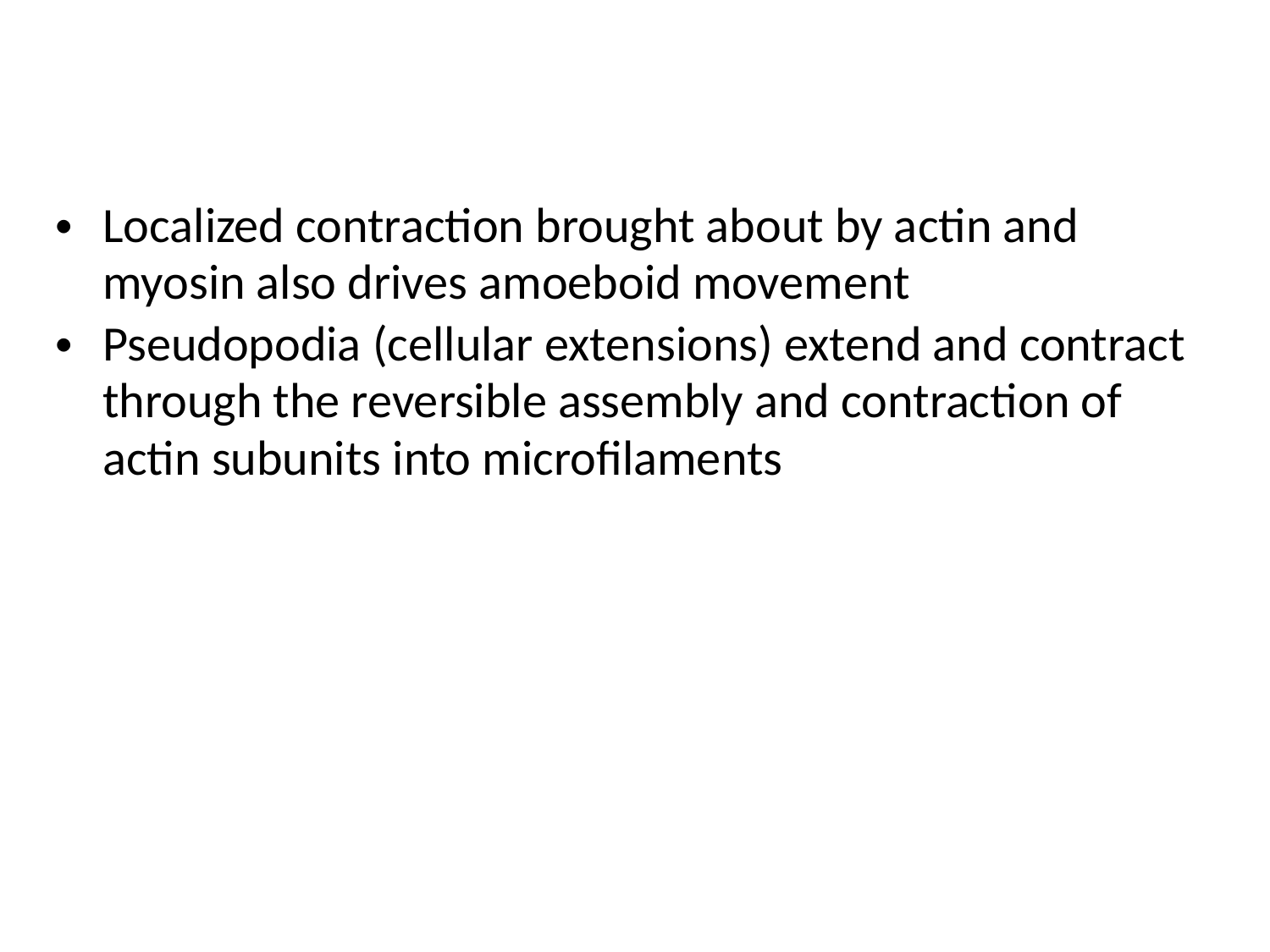

Localized contraction brought about by actin and myosin also drives amoeboid movement
Pseudopodia (cellular extensions) extend and contract through the reversible assembly and contraction of actin subunits into microfilaments